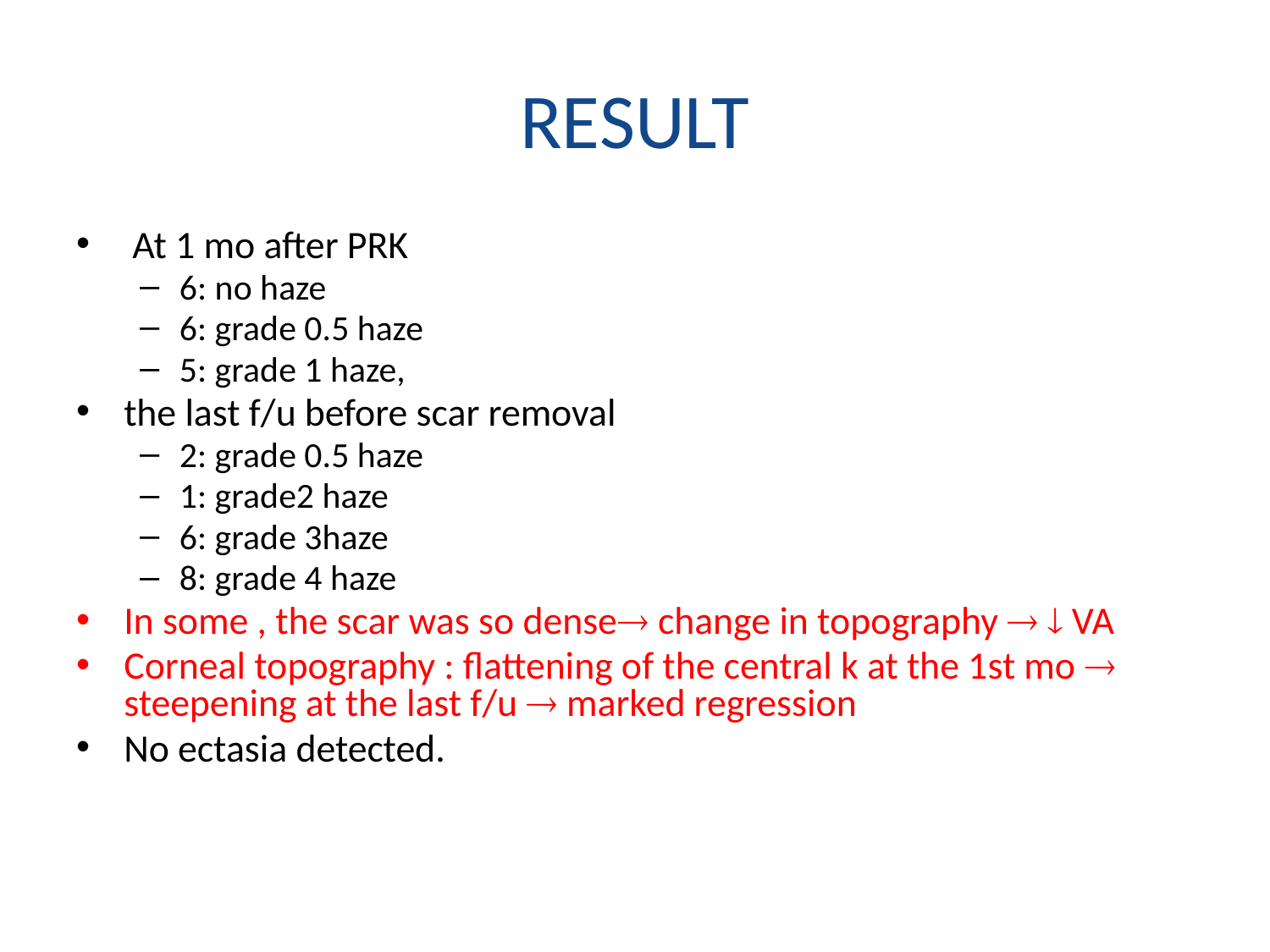

# RESULT
 At 1 mo after PRK
6: no haze
6: grade 0.5 haze
5: grade 1 haze,
the last f/u before scar removal
2: grade 0.5 haze
1: grade2 haze
6: grade 3haze
8: grade 4 haze
In some , the scar was so dense→ change in topography → ↓ VA
Corneal topography : flattening of the central k at the 1st mo → steepening at the last f/u → marked regression
No ectasia detected.